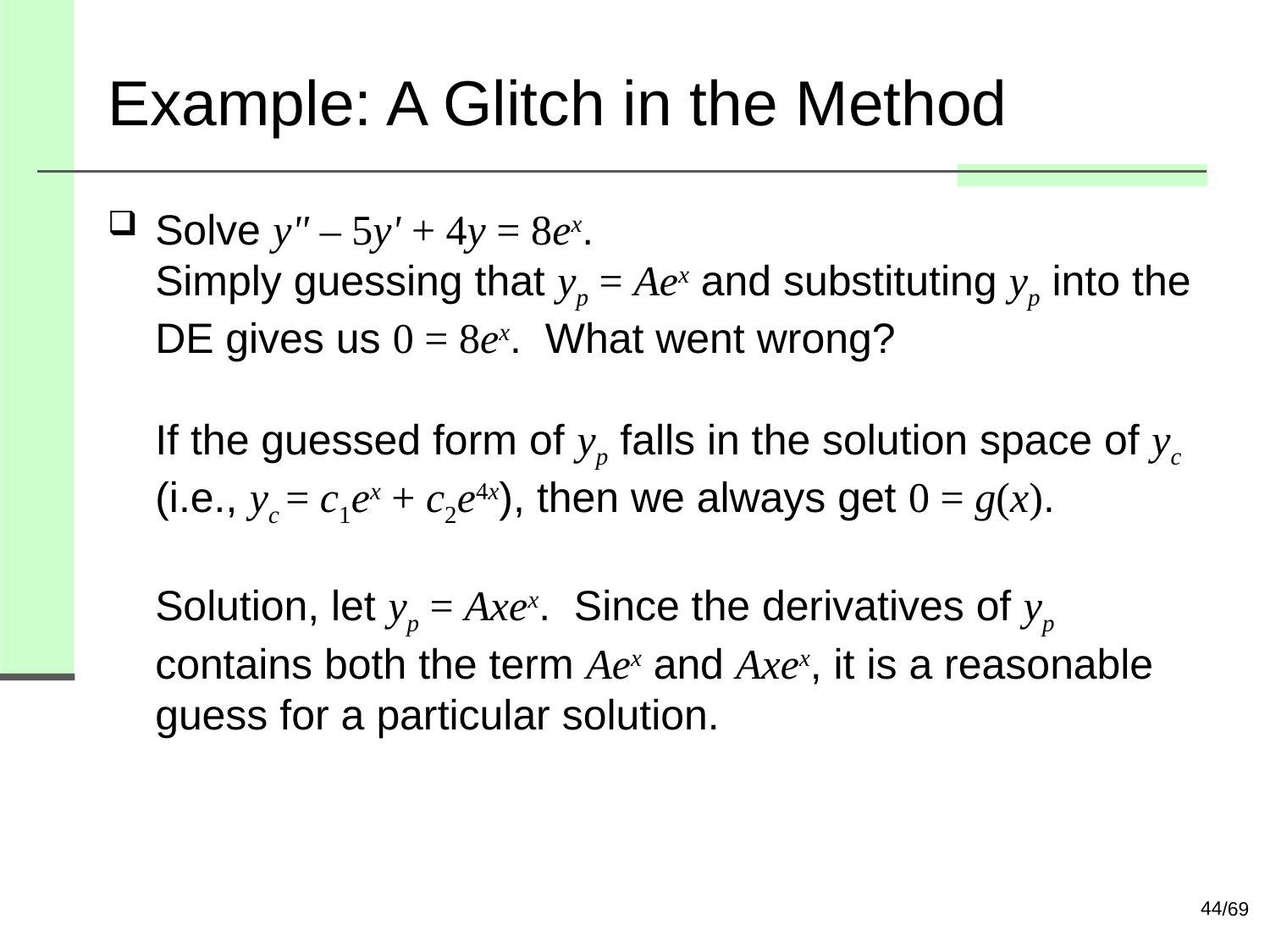

# Example: A Glitch in the Method
Solve y" – 5y' + 4y = 8ex.
Simply guessing that yp = Aex and substituting yp into the DE gives us 0 = 8ex.  What went wrong?
If the guessed form of yp falls in the solution space of yc (i.e., yc = c1ex + c2e4x), then we always get 0 = g(x).
Solution, let yp = Axex.  Since the derivatives of yp contains both the term Aex and Axex, it is a reasonable guess for a particular solution.
44